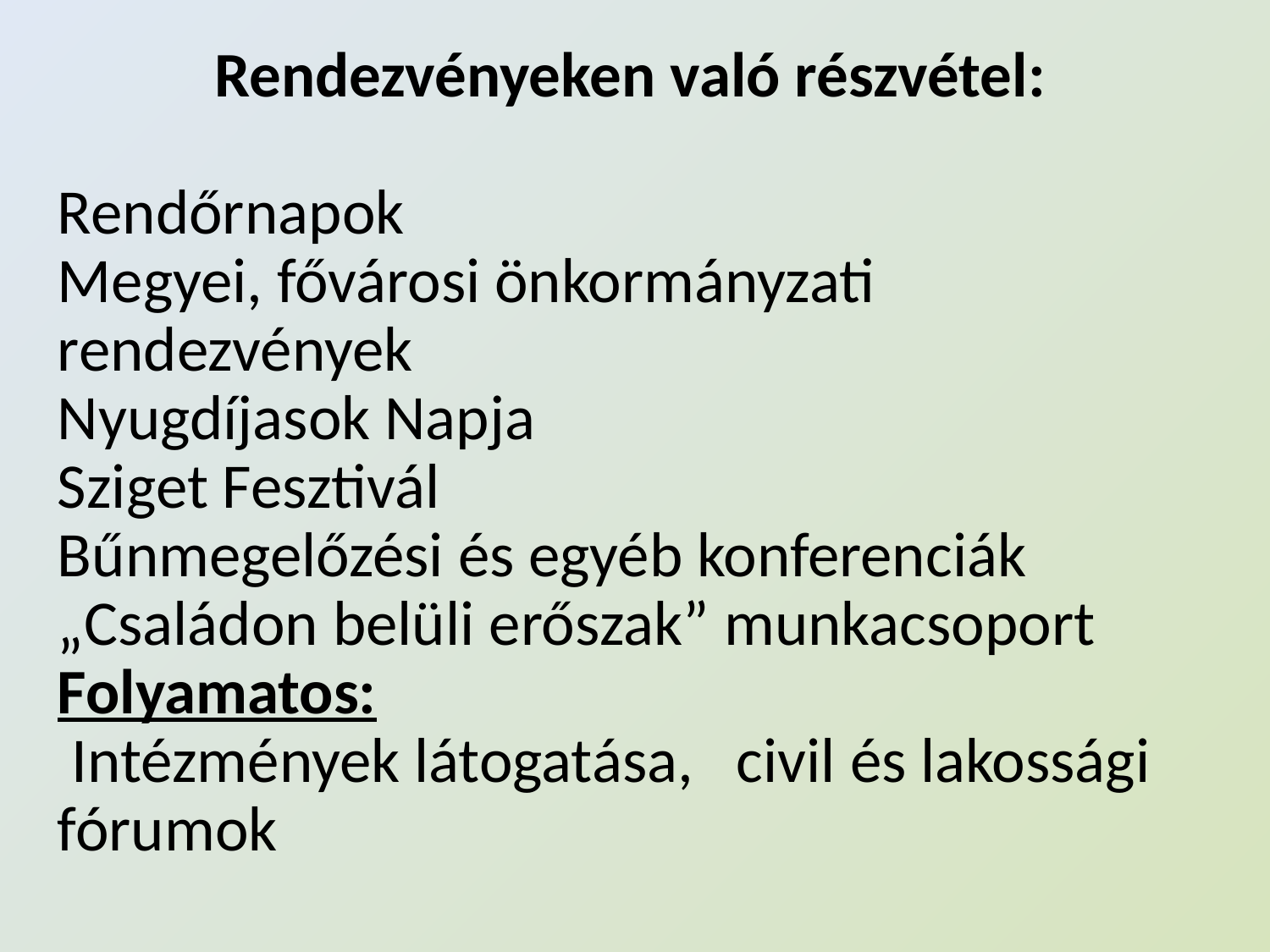

Rendezvényeken való részvétel:

Rendőrnapok
Megyei, fővárosi önkormányzati rendezvények
Nyugdíjasok Napja
Sziget Fesztivál
Bűnmegelőzési és egyéb konferenciák
„Családon belüli erőszak” munkacsoport
Folyamatos:
 Intézmények látogatása,   civil és lakossági fórumok